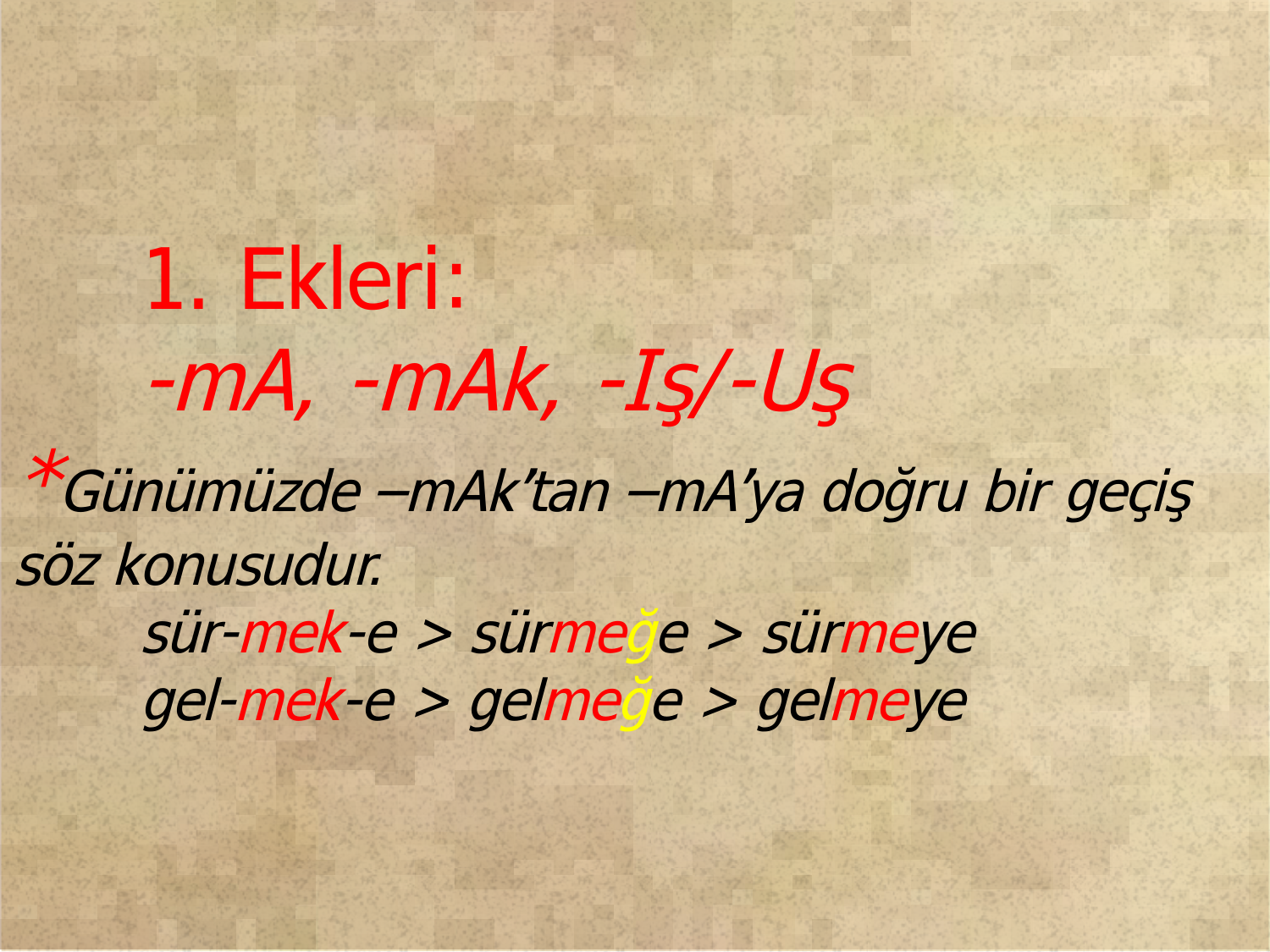

1. Ekleri:
	-mA, -mAk, -Iş/-Uş
*Günümüzde –mAk’tan –mA’ya doğru bir geçiş söz konusudur.
	sür-mek-e > sürmeğe > sürmeye
	gel-mek-e > gelmeğe > gelmeye